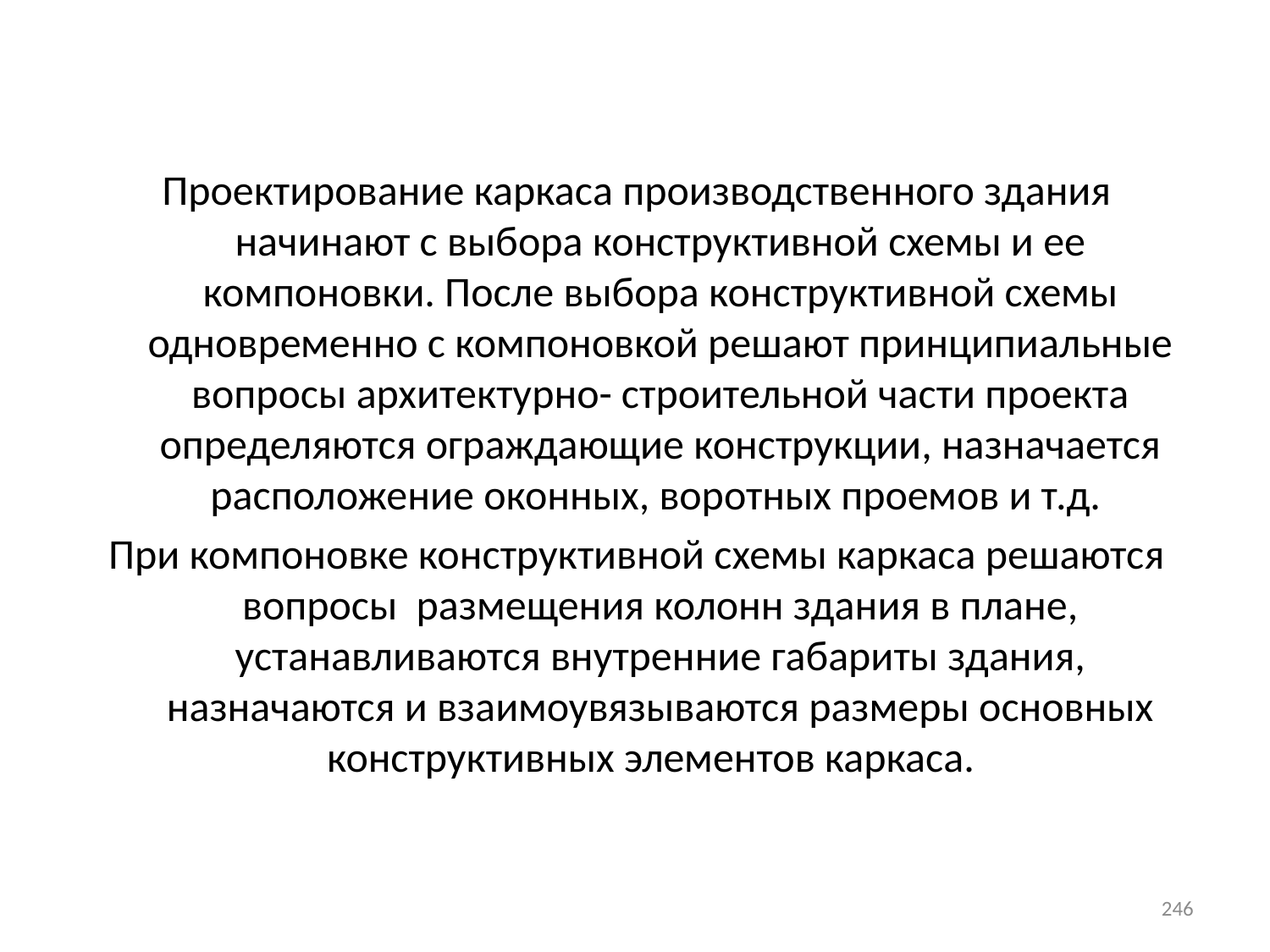

Проектирование каркаса производственного здания начинают с выбора конструктивной схемы и ее компоновки. После выбора конструктивной схемы одновременно с компоновкой решают принципиальные вопросы архитектурно- строительной части проекта определяются ограждающие конструкции, назначается расположение оконных, воротных проемов и т.д.
При компоновке конструктивной схемы каркаса решаются вопросы  размещения колонн здания в плане, устанавливаются внутренние габариты здания, назначаются и взаимоувязываются размеры основных конструктивных элементов каркаса.
246